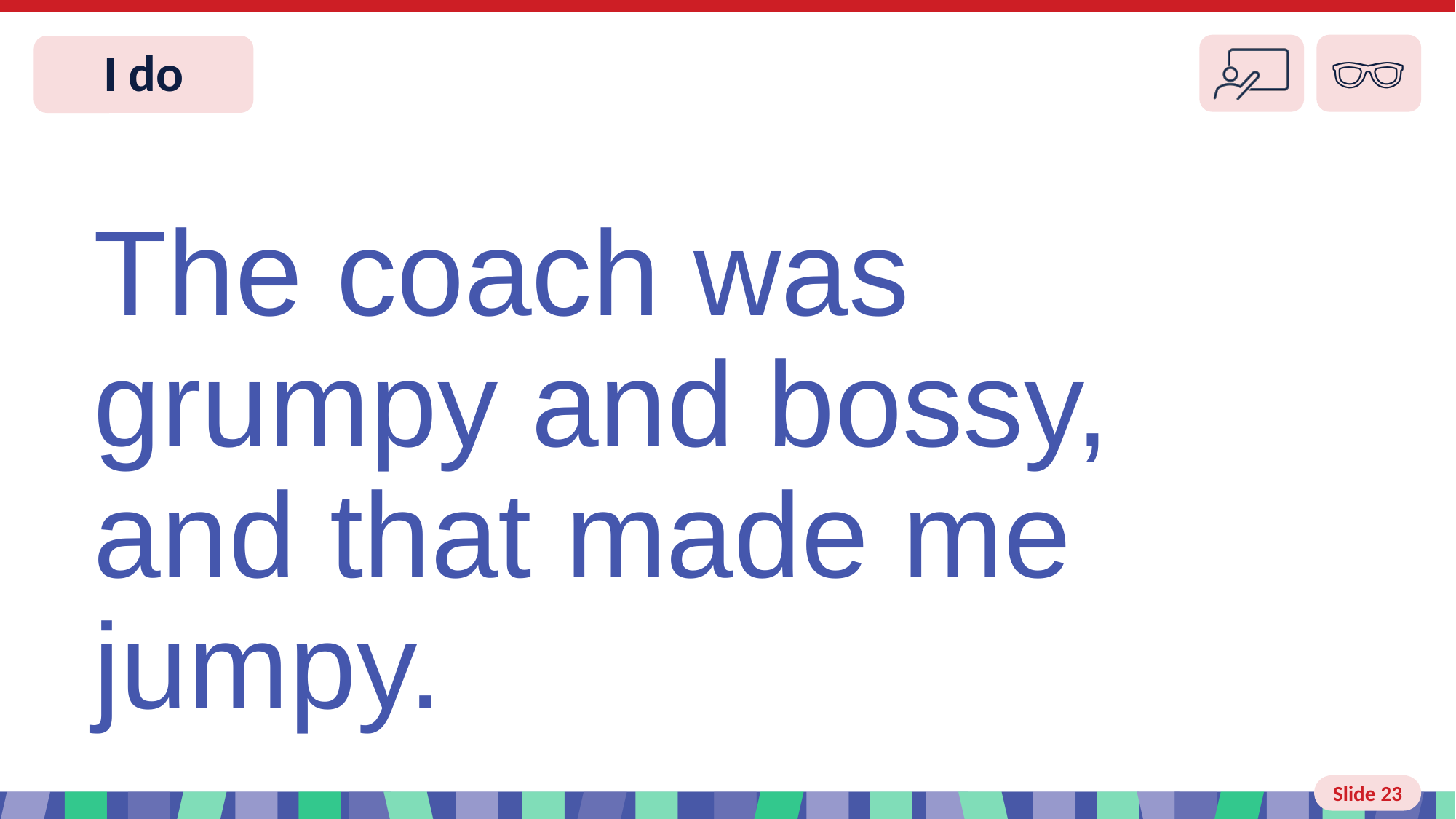

Slide 23 I do
The coach was grumpy and bossy, and that made me jumpy.